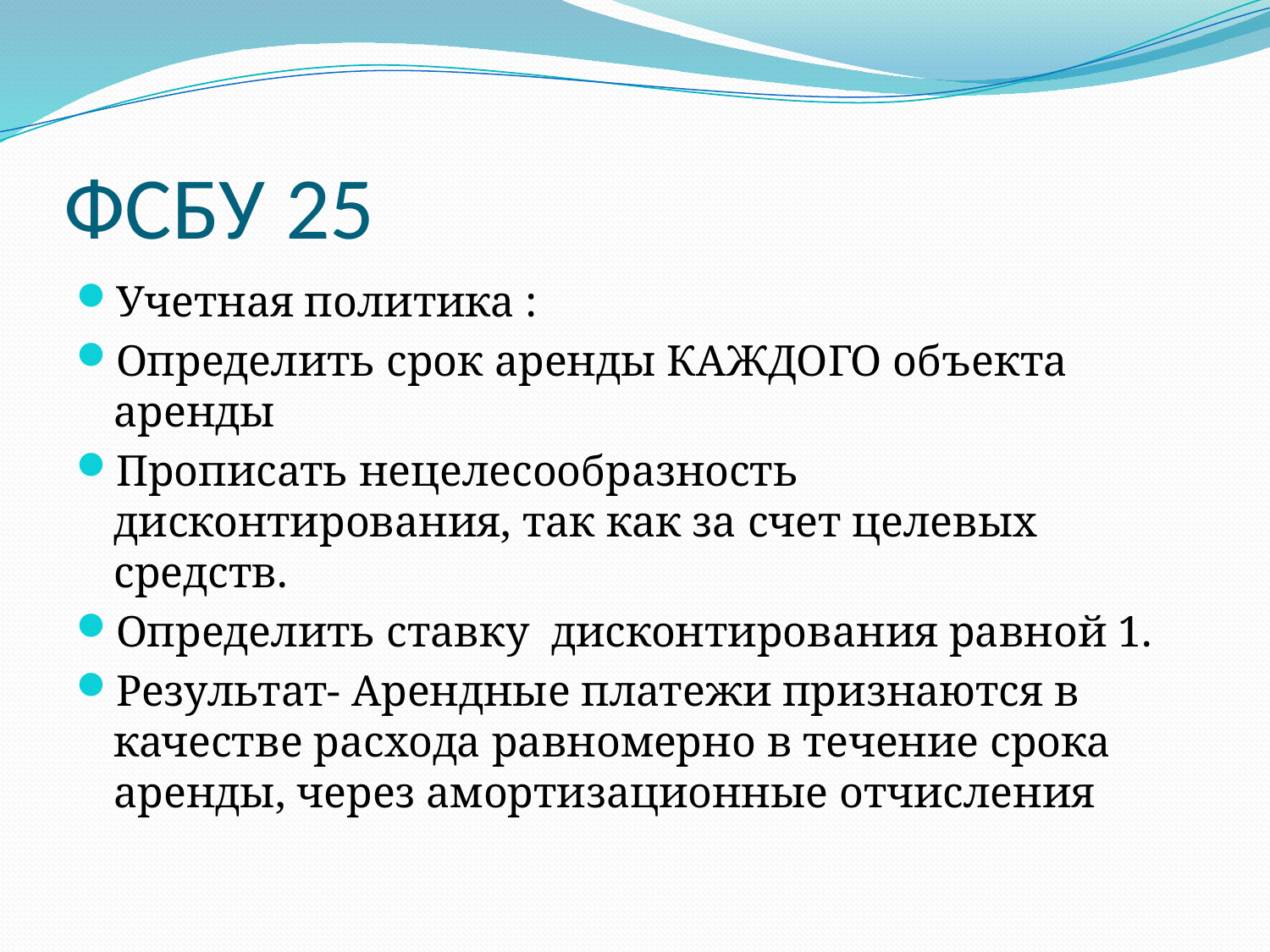

# ФСБУ 25
Учетная политика :
Определить срок аренды КАЖДОГО объекта аренды
Прописать нецелесообразность дисконтирования, так как за счет целевых средств.
Определить ставку  дисконтирования равной 1.
Результат- Арендные платежи признаются в качестве расхода равномерно в течение срока аренды, через амортизационные отчисления